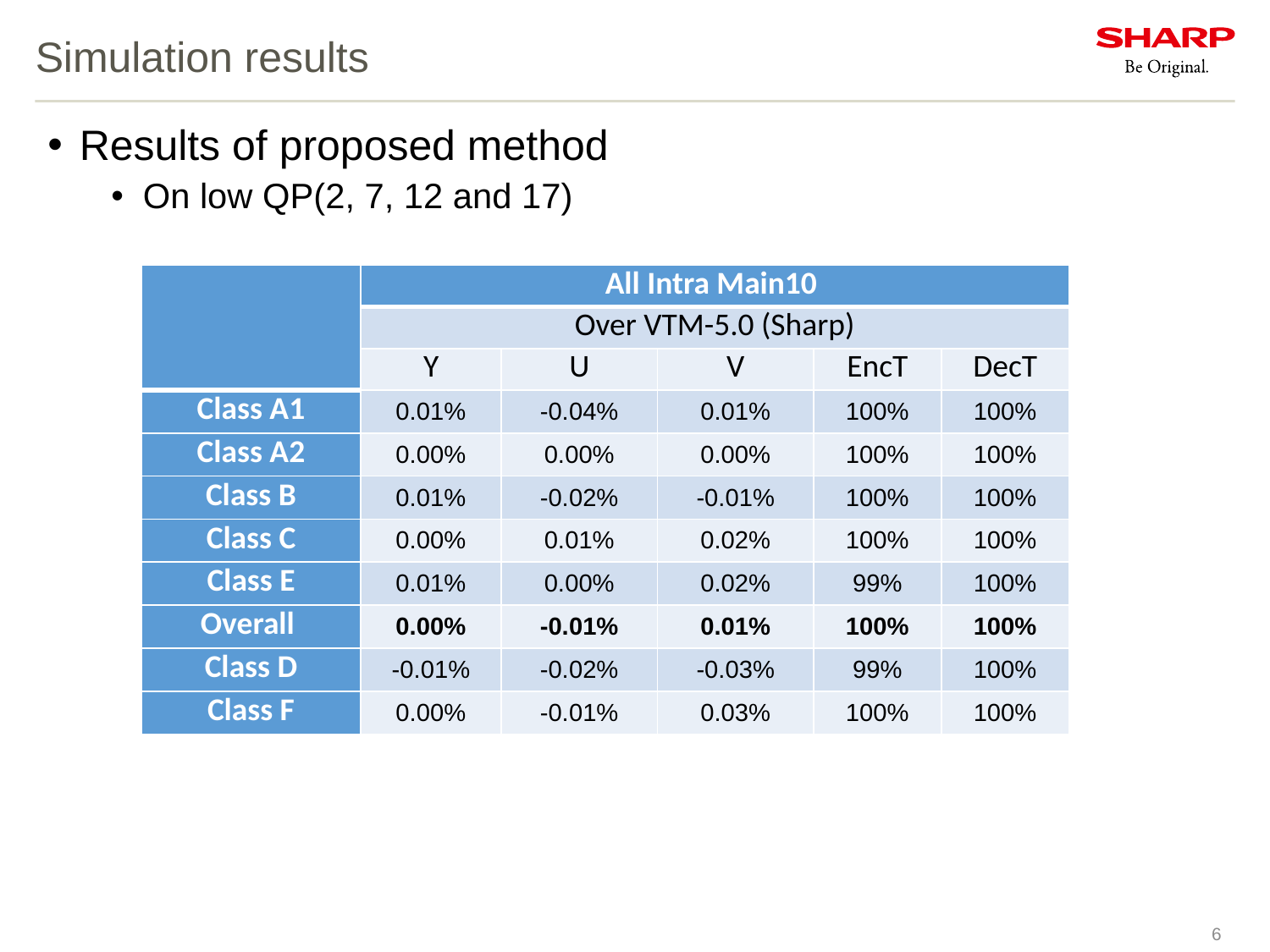

# Simulation results
Results of proposed method
On low QP(2, 7, 12 and 17)
|  | All Intra Main10 |  |  |  |  |
| --- | --- | --- | --- | --- | --- |
|  | Over VTM-5.0 (Sharp) |  |  |  |  |
|  | Y | U | V | EncT | DecT |
| Class A1 | 0.01% | -0.04% | 0.01% | 100% | 100% |
| Class A2 | 0.00% | 0.00% | 0.00% | 100% | 100% |
| Class B | 0.01% | -0.02% | -0.01% | 100% | 100% |
| Class C | 0.00% | 0.01% | 0.02% | 100% | 100% |
| Class E | 0.01% | 0.00% | 0.02% | 99% | 100% |
| Overall | 0.00% | -0.01% | 0.01% | 100% | 100% |
| Class D | -0.01% | -0.02% | -0.03% | 99% | 100% |
| Class F | 0.00% | -0.01% | 0.03% | 100% | 100% |
6